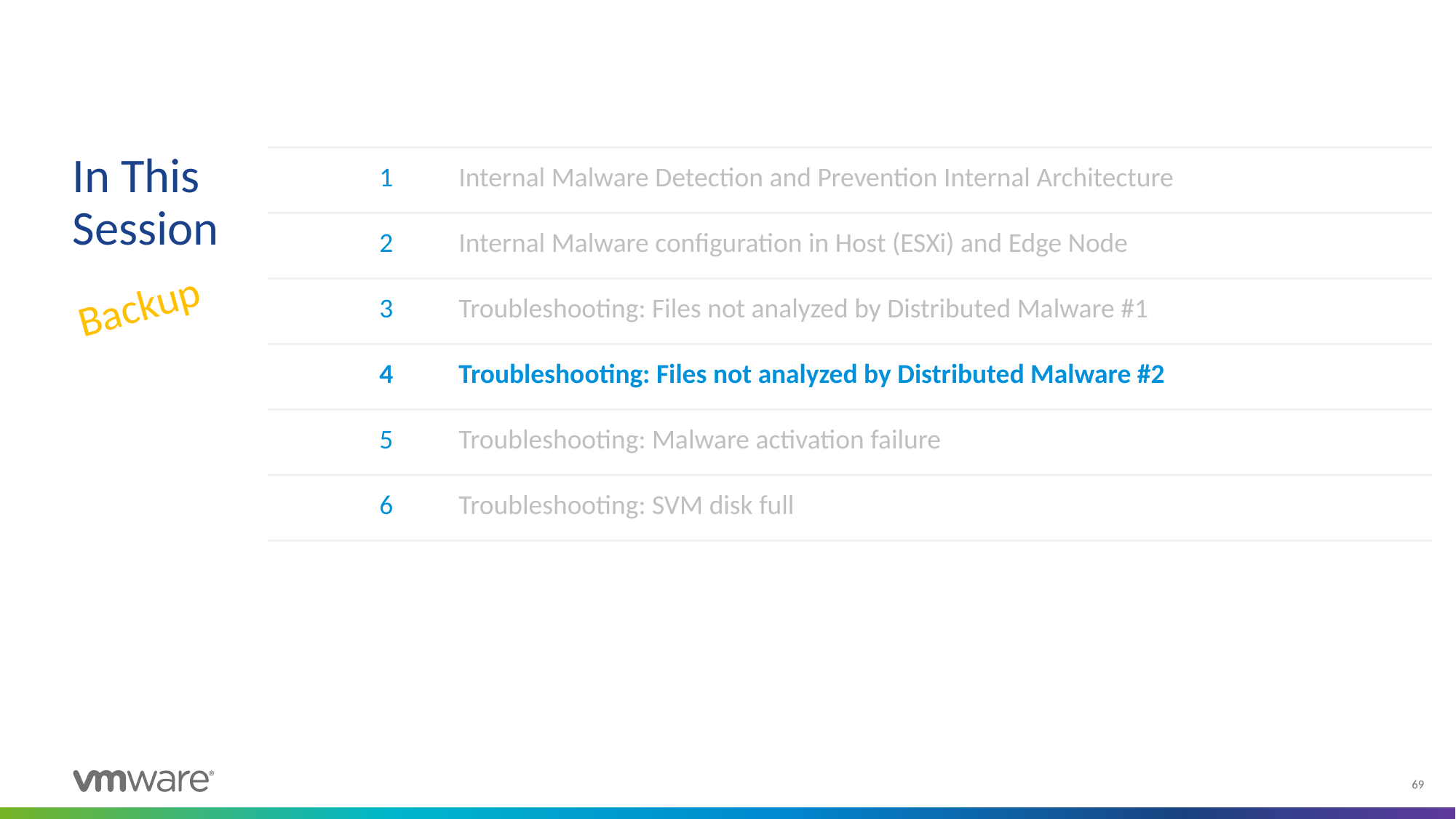

| 1 | Internal Malware Detection and Prevention Internal Architecture |
| --- | --- |
| 2 | Internal Malware configuration in Host (ESXi) and Edge Node |
| 3 | Troubleshooting: Files not analyzed by Distributed Malware #1 |
| 4 | Troubleshooting: Files not analyzed by Distributed Malware #2 |
| 5 | Troubleshooting: Malware activation failure |
| 6 | Troubleshooting: SVM disk full |
Backup